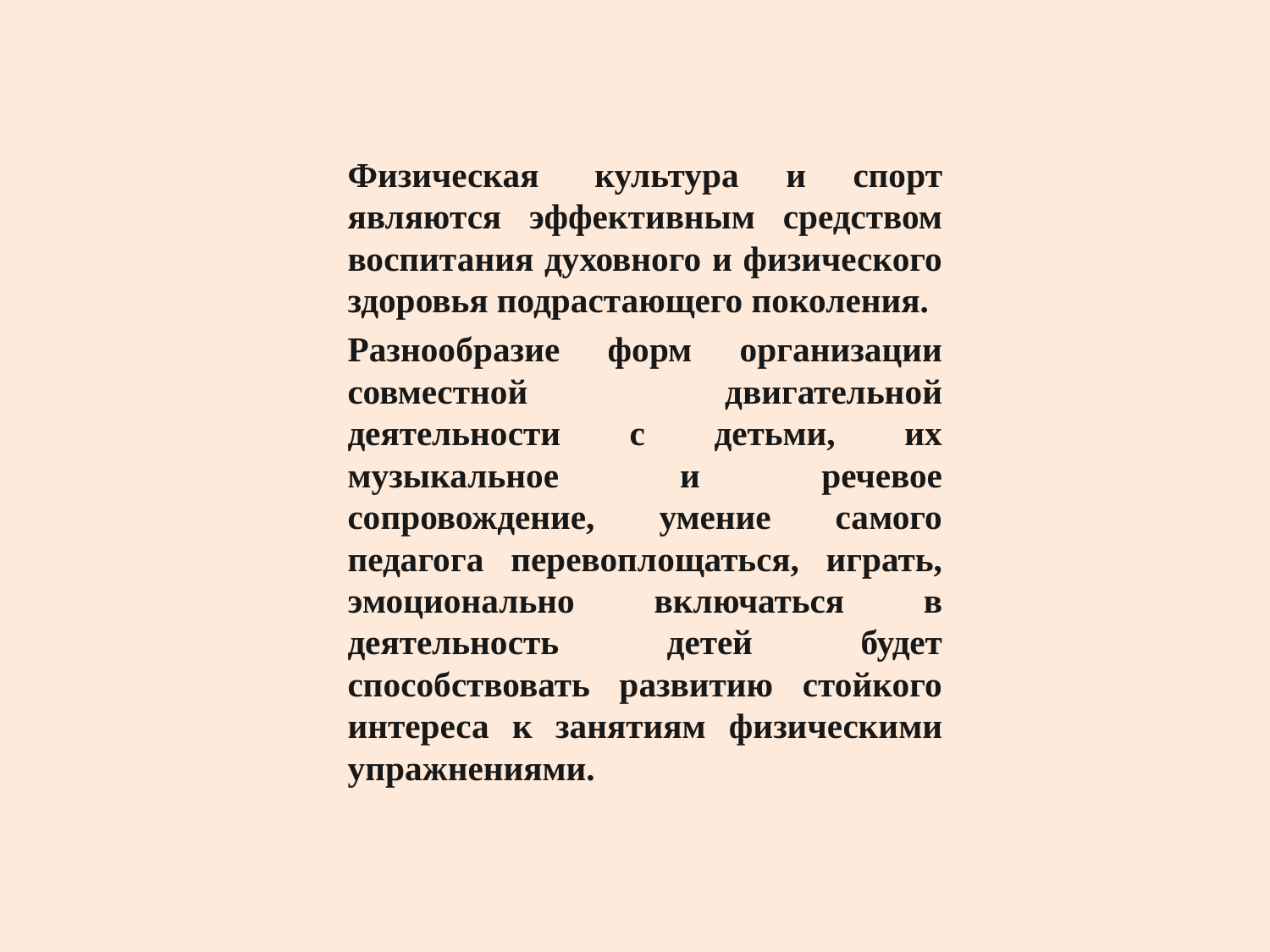

Физическая  культура и спорт являются эффективным средством воспитания духовного и физического здоровья подрастающего поколения.
Разнообразие форм организации совместной двигательной деятельности с детьми, их музыкальное и речевое сопровождение, умение самого педагога перевоплощаться, играть, эмоционально включаться в деятельность детей будет способствовать развитию стойкого интереса к занятиям физическими упражнениями.

#